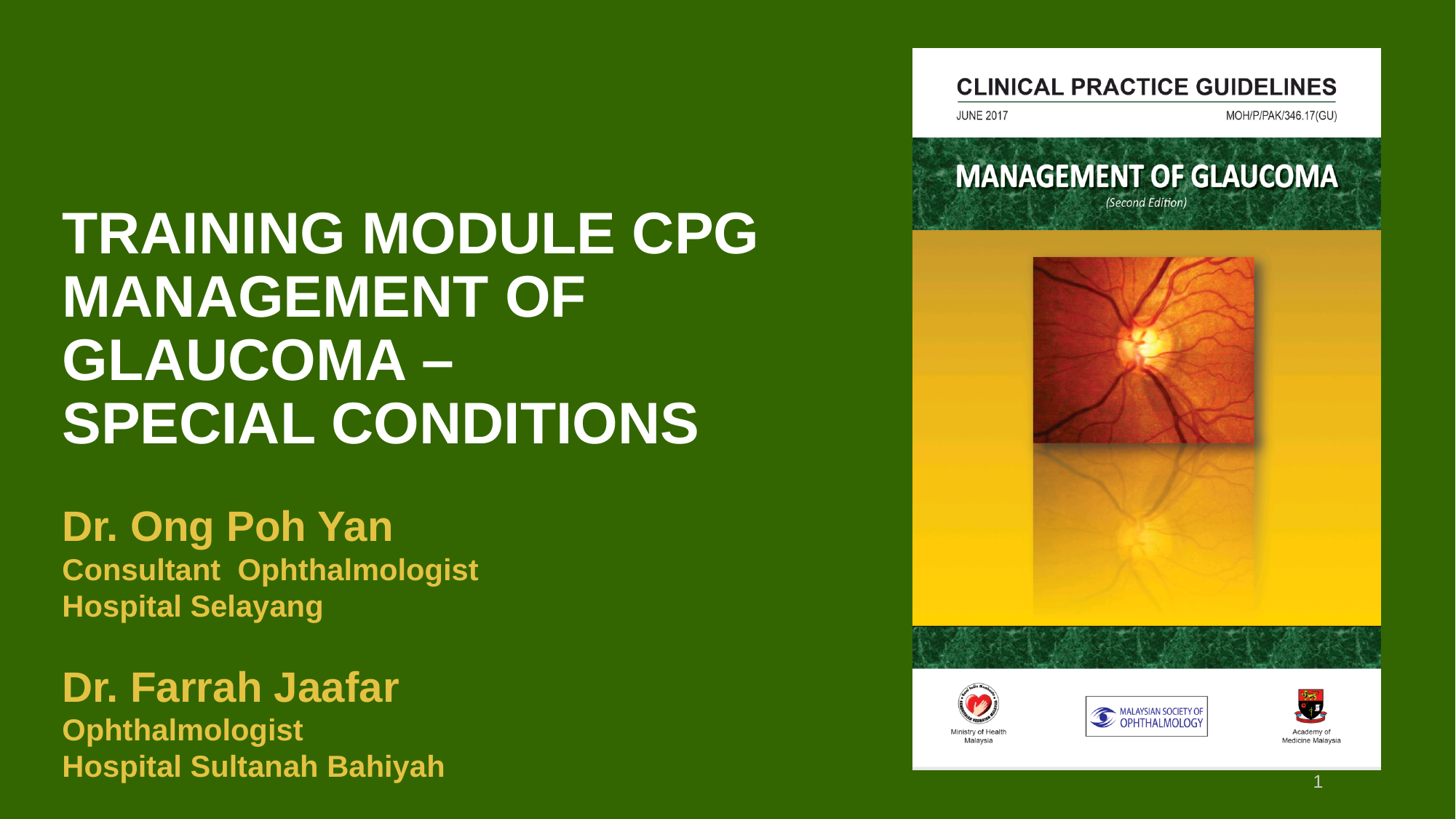

# Training Module CPG Management of Glaucoma – Special Conditions
Dr. Ong Poh Yan
Consultant  Ophthalmologist
Hospital Selayang

Dr. Farrah Jaafar
Ophthalmologist
Hospital Sultanah Bahiyah
1